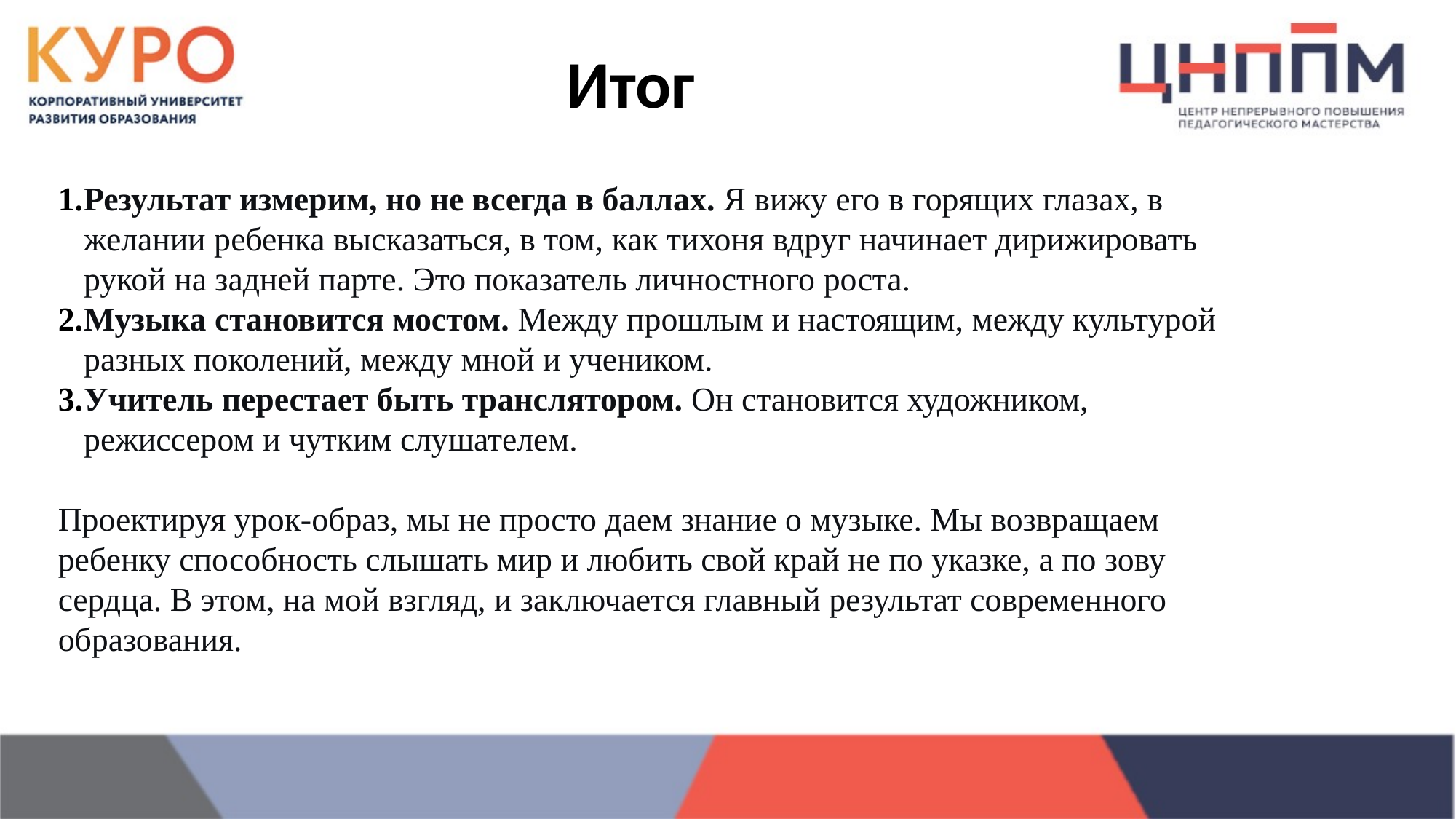

Итог
Результат измерим, но не всегда в баллах. Я вижу его в горящих глазах, в желании ребенка высказаться, в том, как тихоня вдруг начинает дирижировать рукой на задней парте. Это показатель личностного роста.
Музыка становится мостом. Между прошлым и настоящим, между культурой разных поколений, между мной и учеником.
Учитель перестает быть транслятором. Он становится художником, режиссером и чутким слушателем.
Проектируя урок-образ, мы не просто даем знание о музыке. Мы возвращаем ребенку способность слышать мир и любить свой край не по указке, а по зову сердца. В этом, на мой взгляд, и заключается главный результат современного образования.